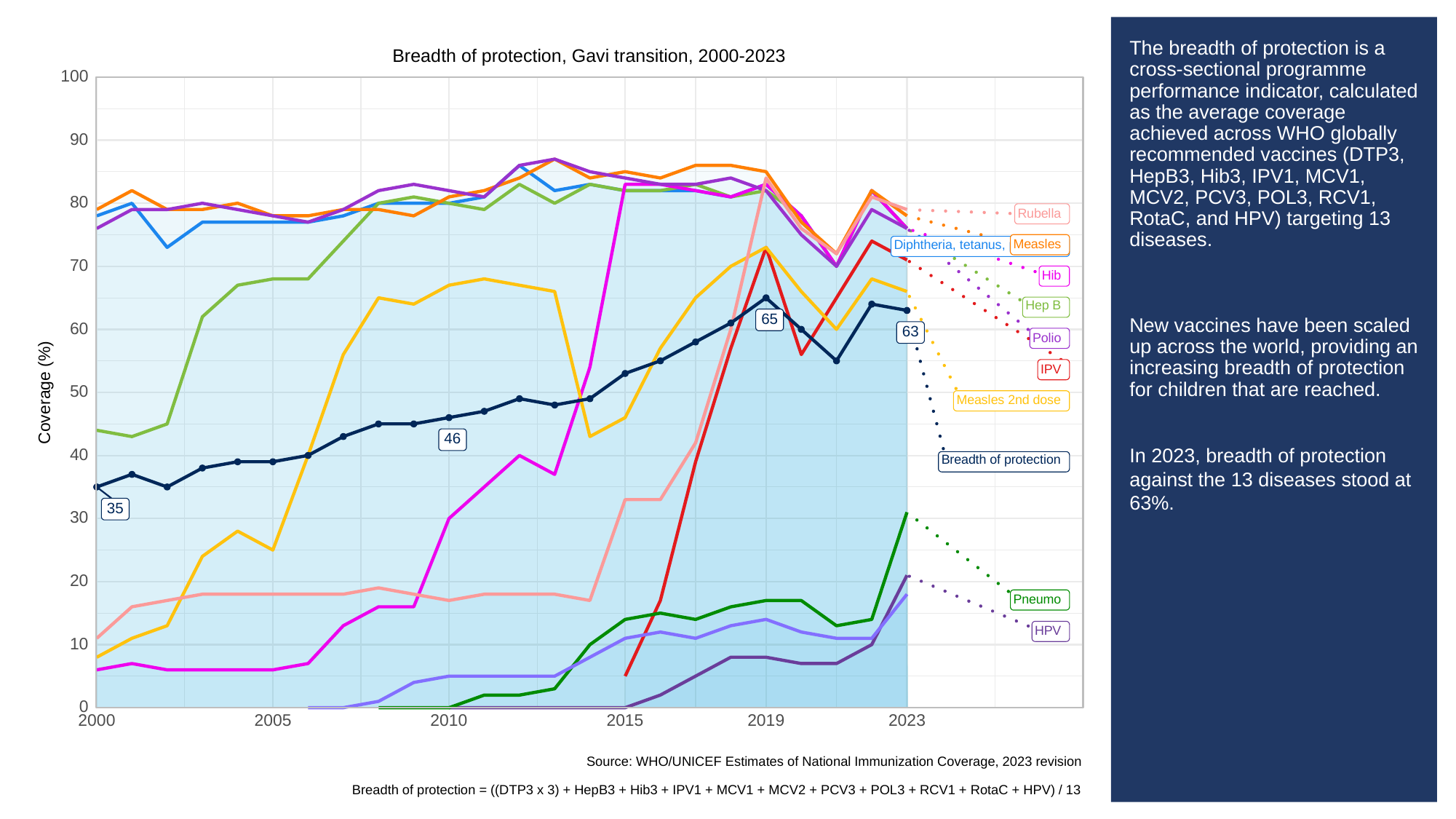

# The breadth of protection is a cross-sectional programme performance indicator, calculated as the average coverage achieved across WHO globally recommended vaccines (DTP3, HepB3, Hib3, IPV1, MCV1, MCV2, PCV3, POL3, RCV1, RotaC, and HPV) targeting 13 diseases.

New vaccines have been scaled up across the world, providing an increasing breadth of protection for children that are reached.

In 2023, breadth of protection against the 13 diseases stood at 63%.

Breadth of protection, Gavi transition, 2000-2023
100

90

80

Rubella

Diphtheria, tetanus, pertussis
Measles

70

Hib

Hep B

65

60

63

Polio

IPV

Coverage (%)
50

Measles 2nd dose

46
40

Breadth of protection

35

30

20

Pneumo

HPV
10

0

2023
2000
2005
2010
2015
2019
Source: WHO/UNICEF Estimates of National Immunization Coverage, 2023 revision

Breadth of protection = ((DTP3 x 3) + HepB3 + Hib3 + IPV1 + MCV1 + MCV2 + PCV3 + POL3 + RCV1 + RotaC + HPV) / 13